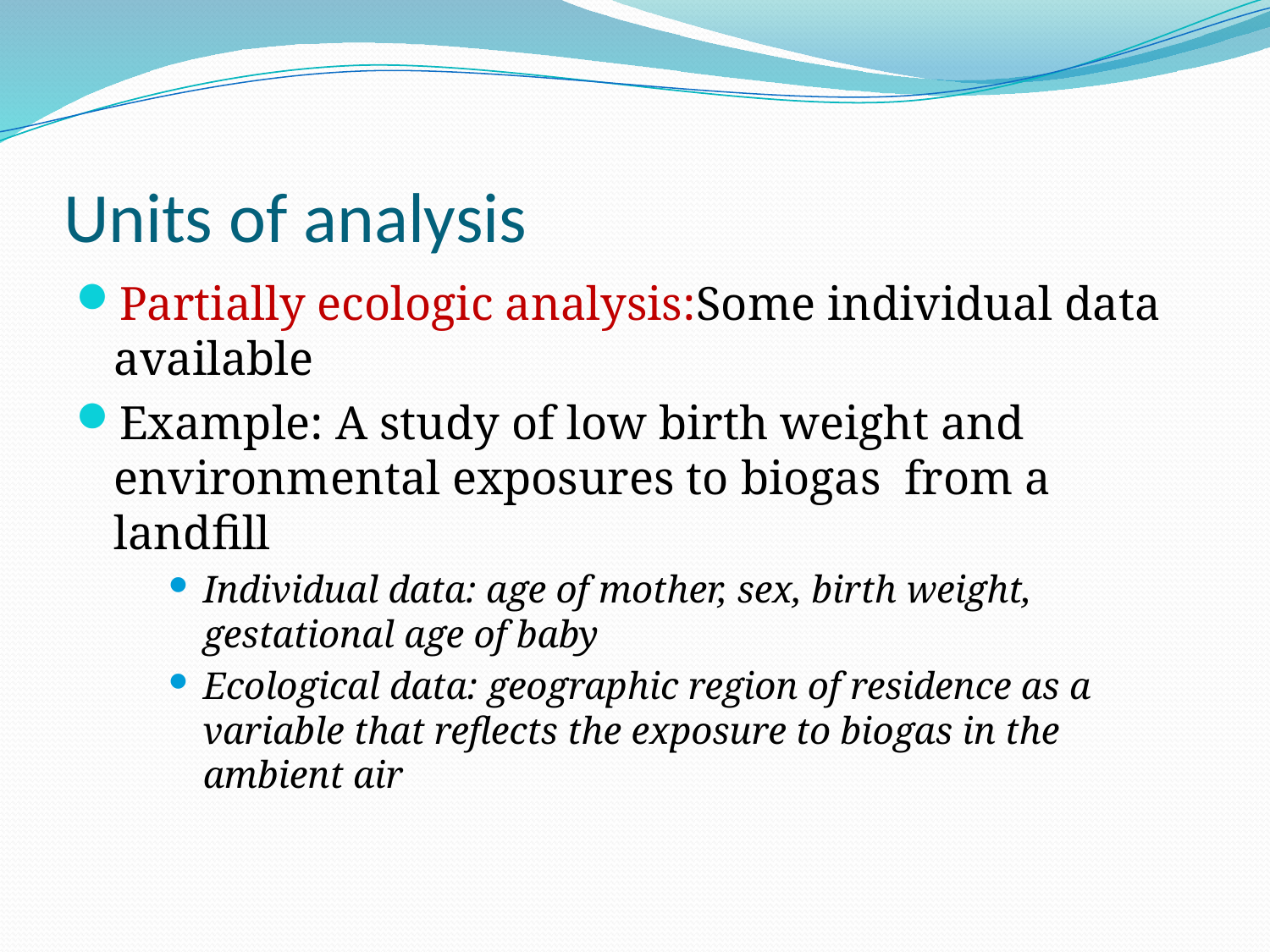

# Units of analysis
Partially ecologic analysis:Some individual data available
Example: A study of low birth weight and environmental exposures to biogas  from a landfill
Individual data: age of mother, sex, birth weight, gestational age of baby
Ecological data: geographic region of residence as a variable that reflects the exposure to biogas in the ambient air